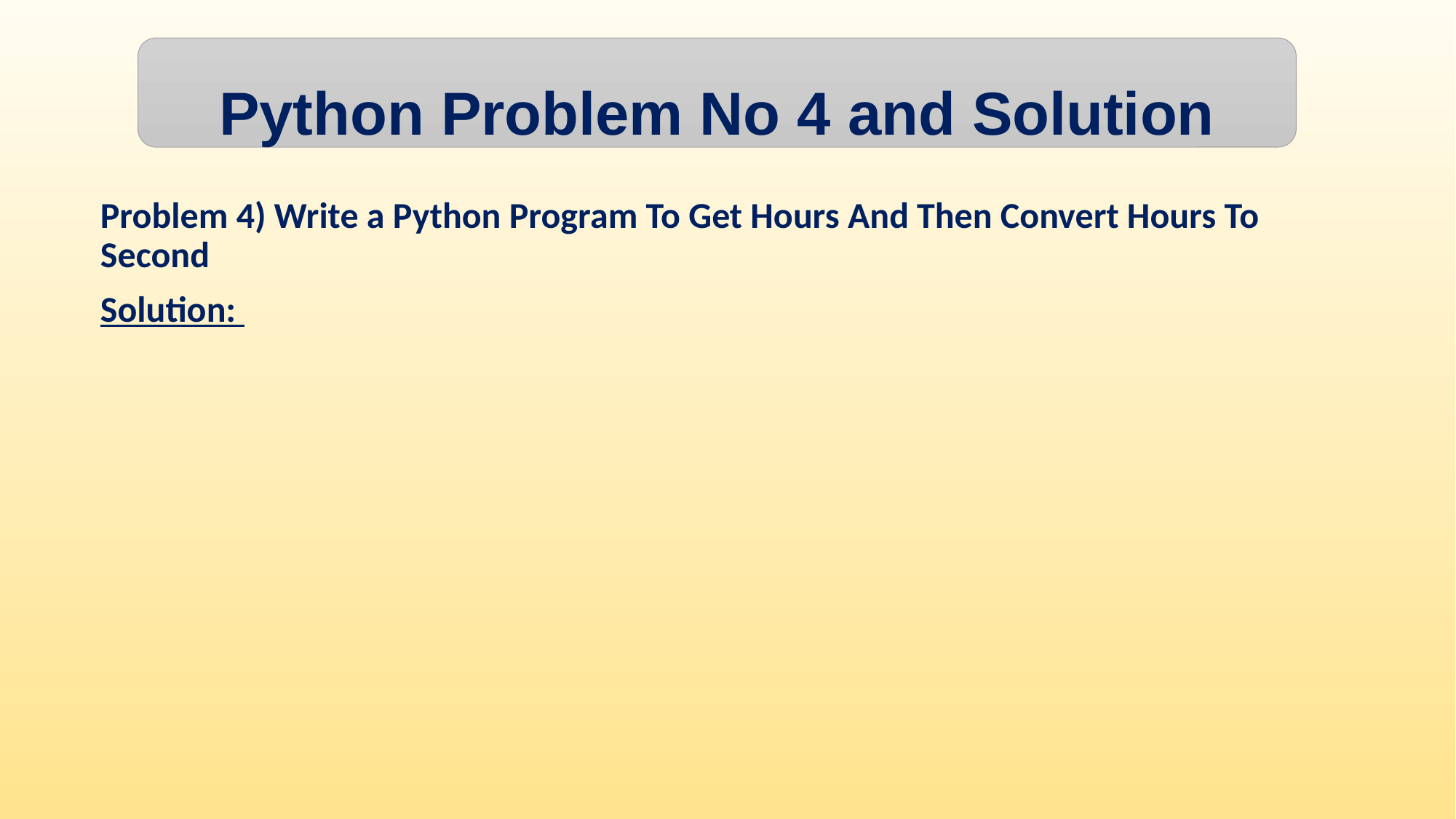

Python Problem No 4 and Solution
Problem 4) Write a Python Program To Get Hours And Then Convert Hours To Second
Solution: